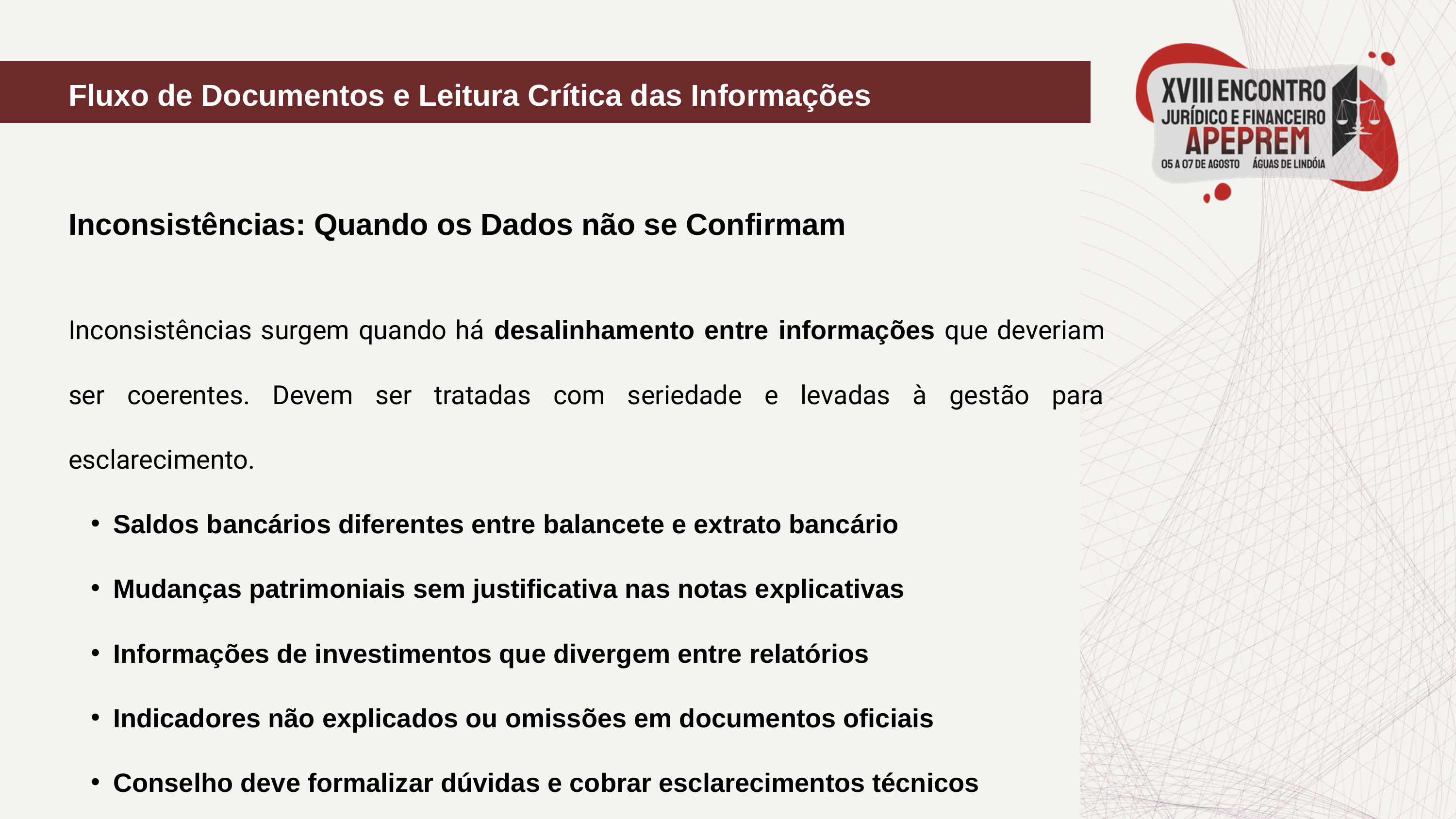

Fluxo de Documentos e Leitura Crítica das Informações
Inconsistências: Quando os Dados não se Confirmam
Inconsistências surgem quando há desalinhamento entre informações que deveriam ser coerentes. Devem ser tratadas com seriedade e levadas à gestão para esclarecimento.
Saldos bancários diferentes entre balancete e extrato bancário
Mudanças patrimoniais sem justificativa nas notas explicativas
Informações de investimentos que divergem entre relatórios
Indicadores não explicados ou omissões em documentos oficiais
Conselho deve formalizar dúvidas e cobrar esclarecimentos técnicos